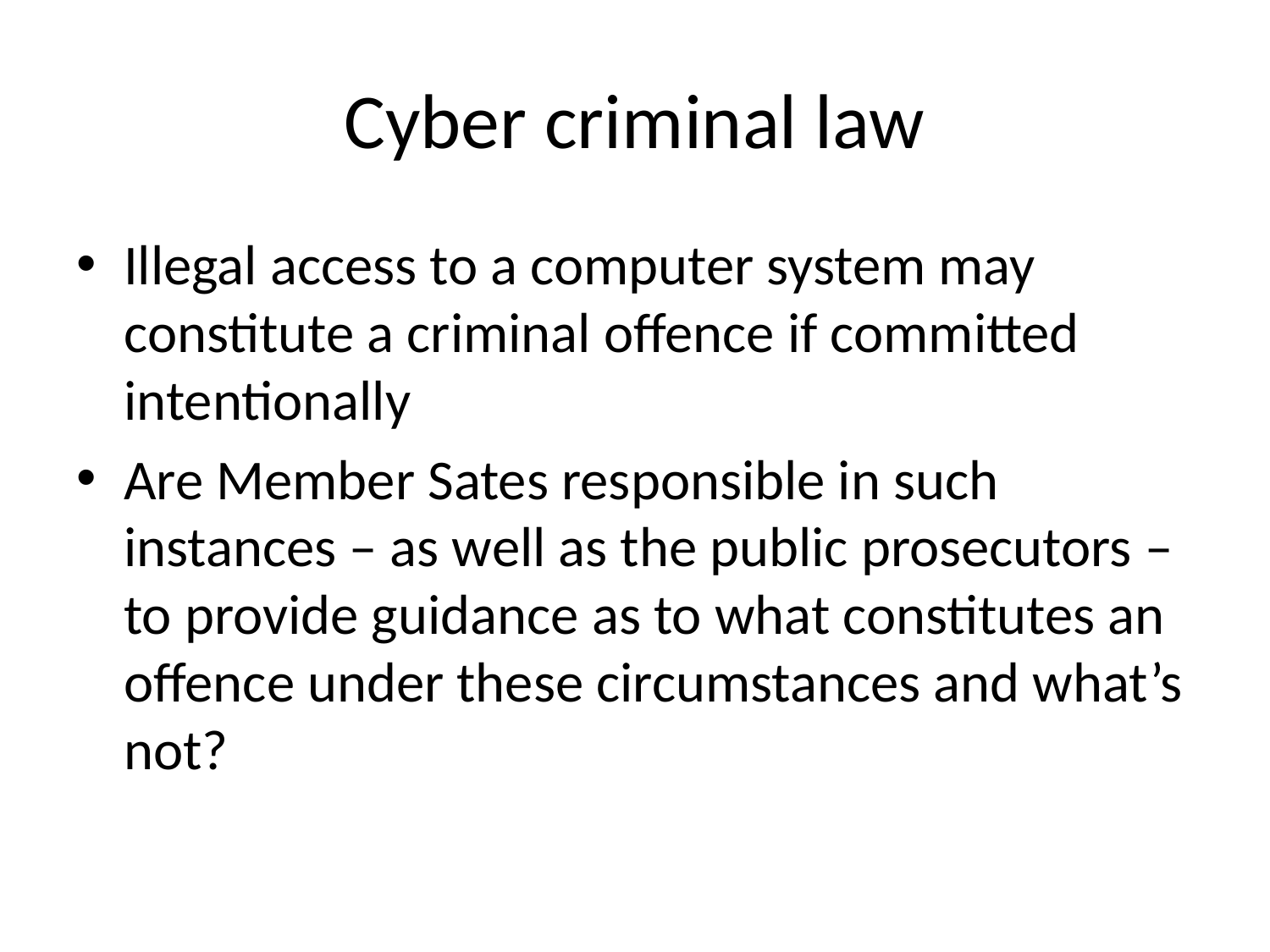

# Cyber criminal law
Illegal access to a computer system may constitute a criminal offence if committed intentionally
Are Member Sates responsible in such instances – as well as the public prosecutors – to provide guidance as to what constitutes an offence under these circumstances and what’s not?